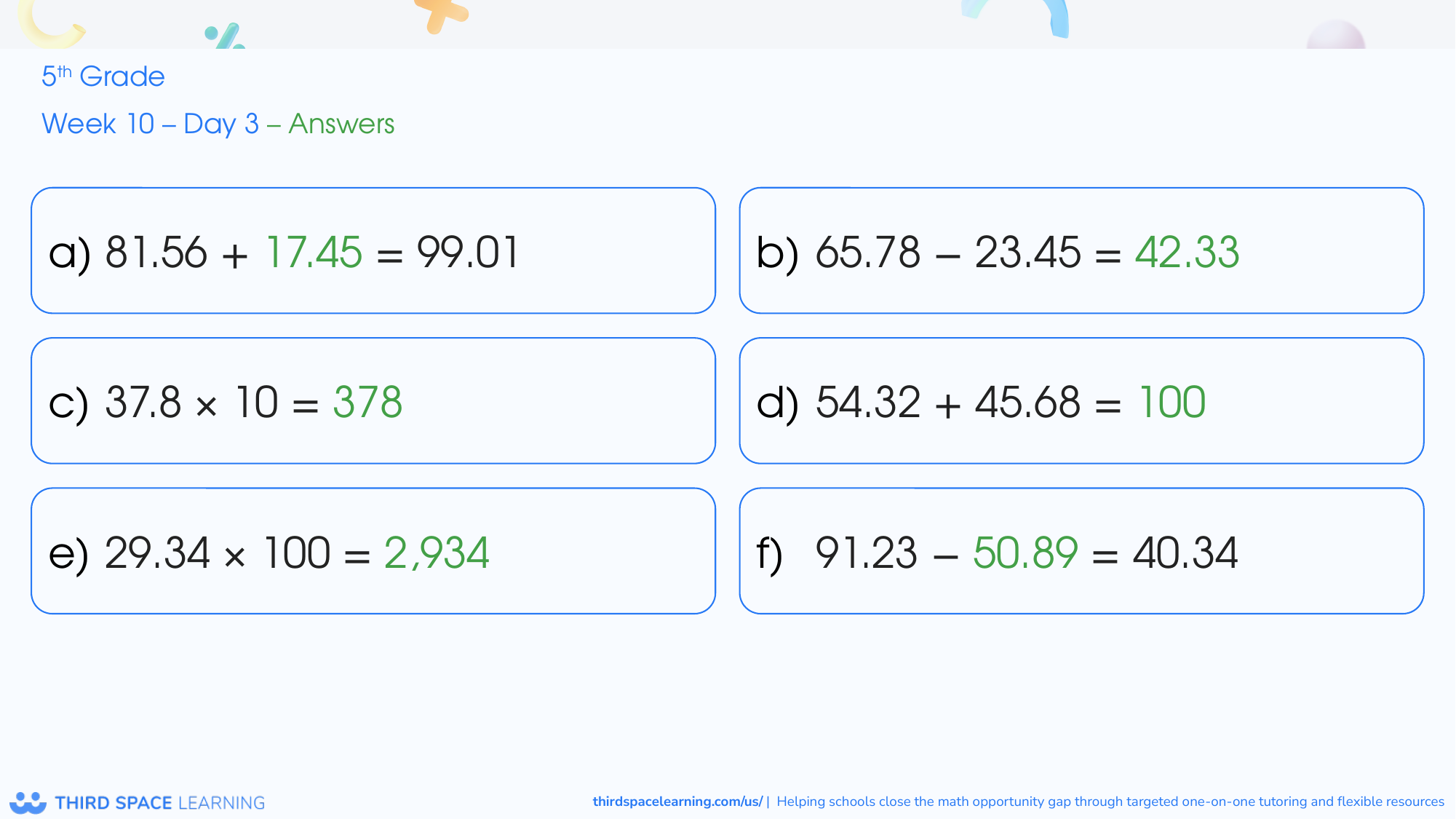

5th Grade
Week 10 – Day 3 – Answers
81.56 + 17.45 = 99.01
65.78 − 23.45 = 42.33
37.8 × 10 = 378
54.32 + 45.68 = 100
29.34 × 100 = 2,934
91.23 − 50.89 = 40.34